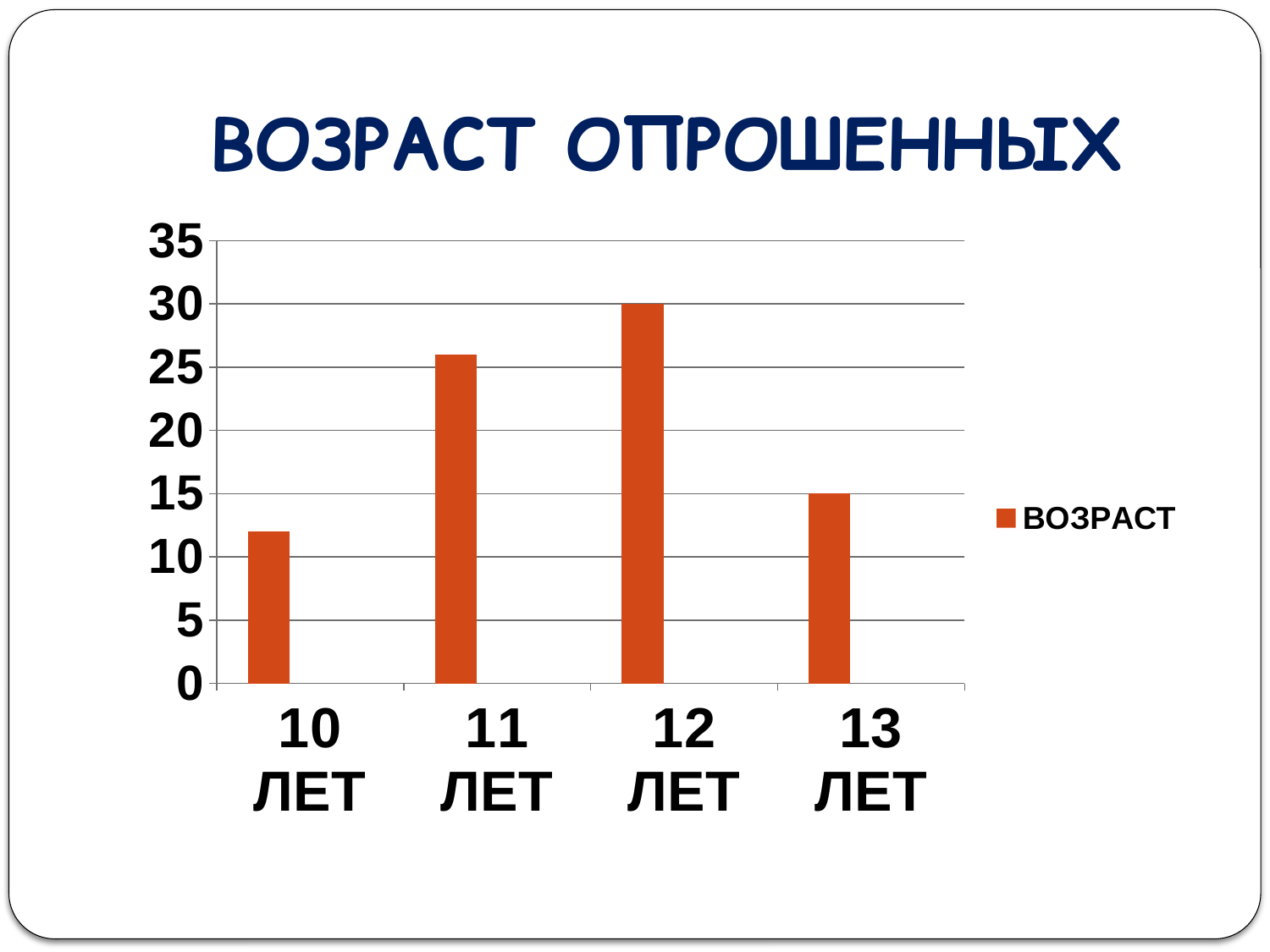

# ВОЗРАСТ ОПРОШЕННЫХ

### Chart

| Category | ВОЗРАСТ  | Столбец1 | Столбец2 |
|---|---|---|---|
| 10 ЛЕТ | 12.0 | None | None |
| 11 ЛЕТ | 26.0 | None | None |
| 12 ЛЕТ | 30.0 | None | None |
| 13 ЛЕТ | 15.0 | None | None |